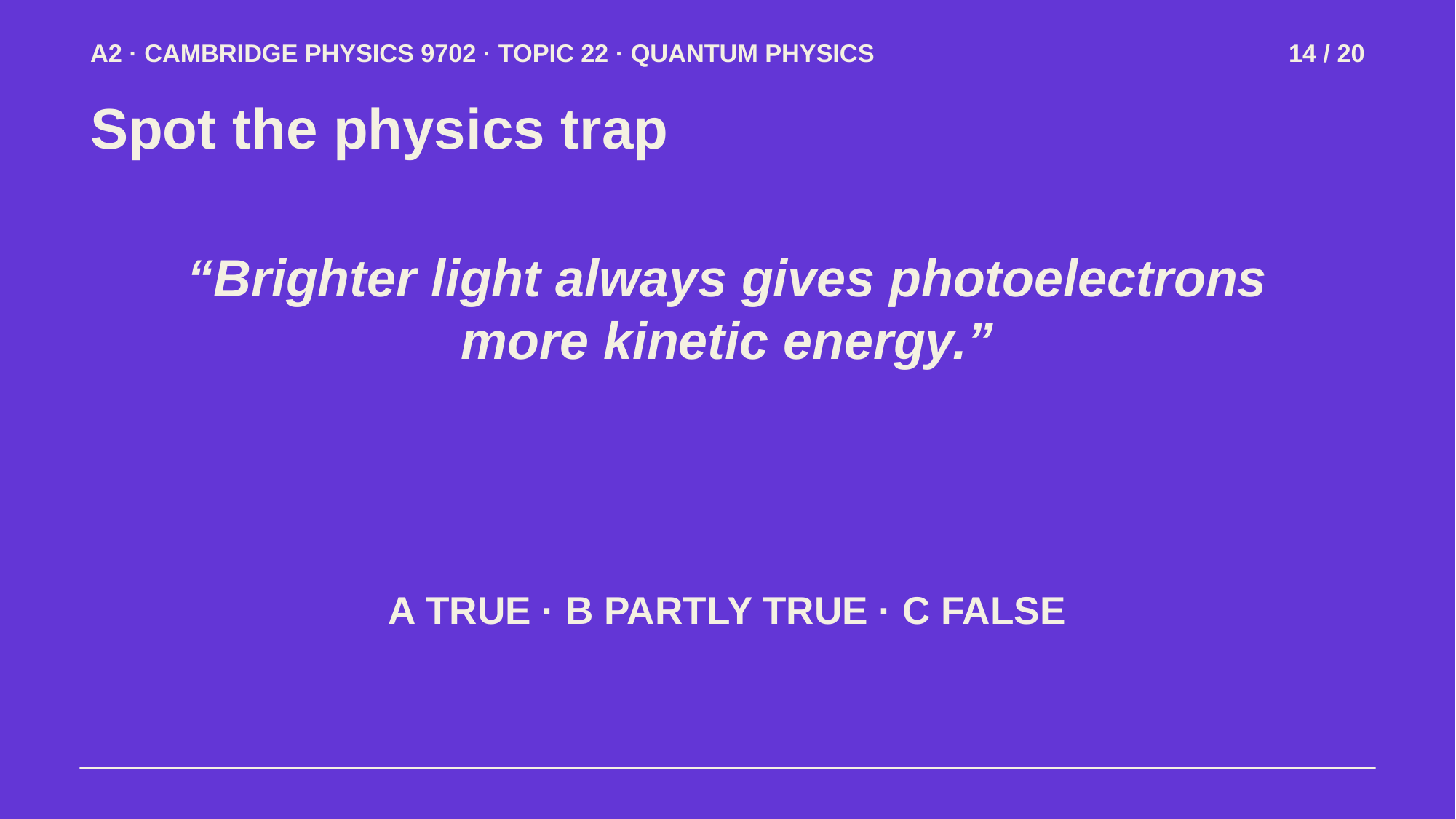

A2 · CAMBRIDGE PHYSICS 9702 · TOPIC 22 · QUANTUM PHYSICS
14 / 20
Spot the physics trap
“Brighter light always gives photoelectrons more kinetic energy.”
A TRUE · B PARTLY TRUE · C FALSE